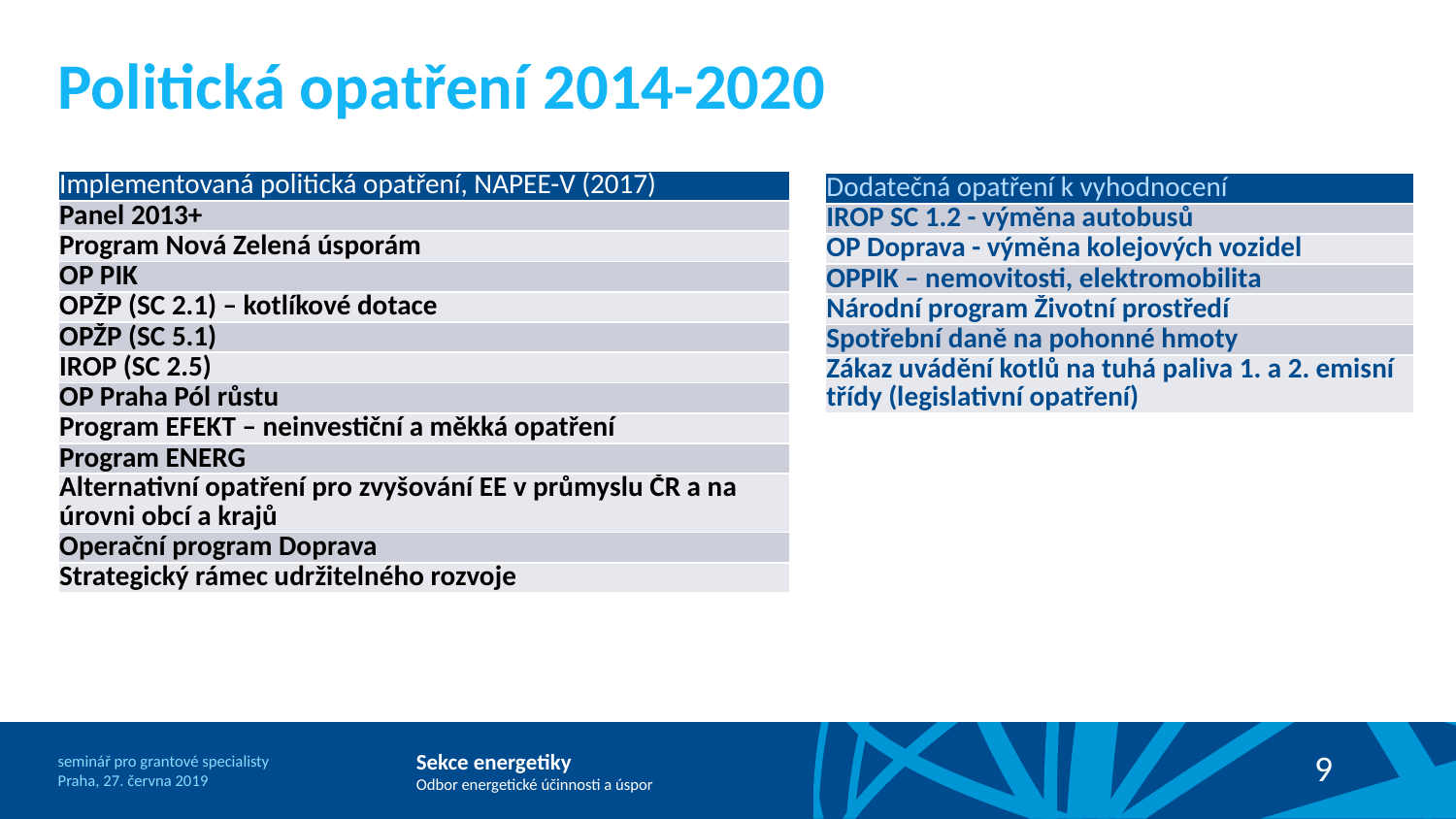

# Politická opatření 2014-2020
| Implementovaná politická opatření, NAPEE-V (2017) |
| --- |
| Panel 2013+ |
| Program Nová Zelená úsporám |
| OP PIK |
| OPŽP (SC 2.1) – kotlíkové dotace |
| OPŽP (SC 5.1) |
| IROP (SC 2.5) |
| OP Praha Pól růstu |
| Program EFEKT – neinvestiční a měkká opatření |
| Program ENERG |
| Alternativní opatření pro zvyšování EE v průmyslu ČR a na úrovni obcí a krajů |
| Operační program Doprava |
| Strategický rámec udržitelného rozvoje |
| Dodatečná opatření k vyhodnocení |
| --- |
| IROP SC 1.2 - výměna autobusů |
| OP Doprava - výměna kolejových vozidel |
| OPPIK – nemovitosti, elektromobilita |
| Národní program Životní prostředí |
| Spotřební daně na pohonné hmoty |
| Zákaz uvádění kotlů na tuhá paliva 1. a 2. emisní třídy (legislativní opatření) |